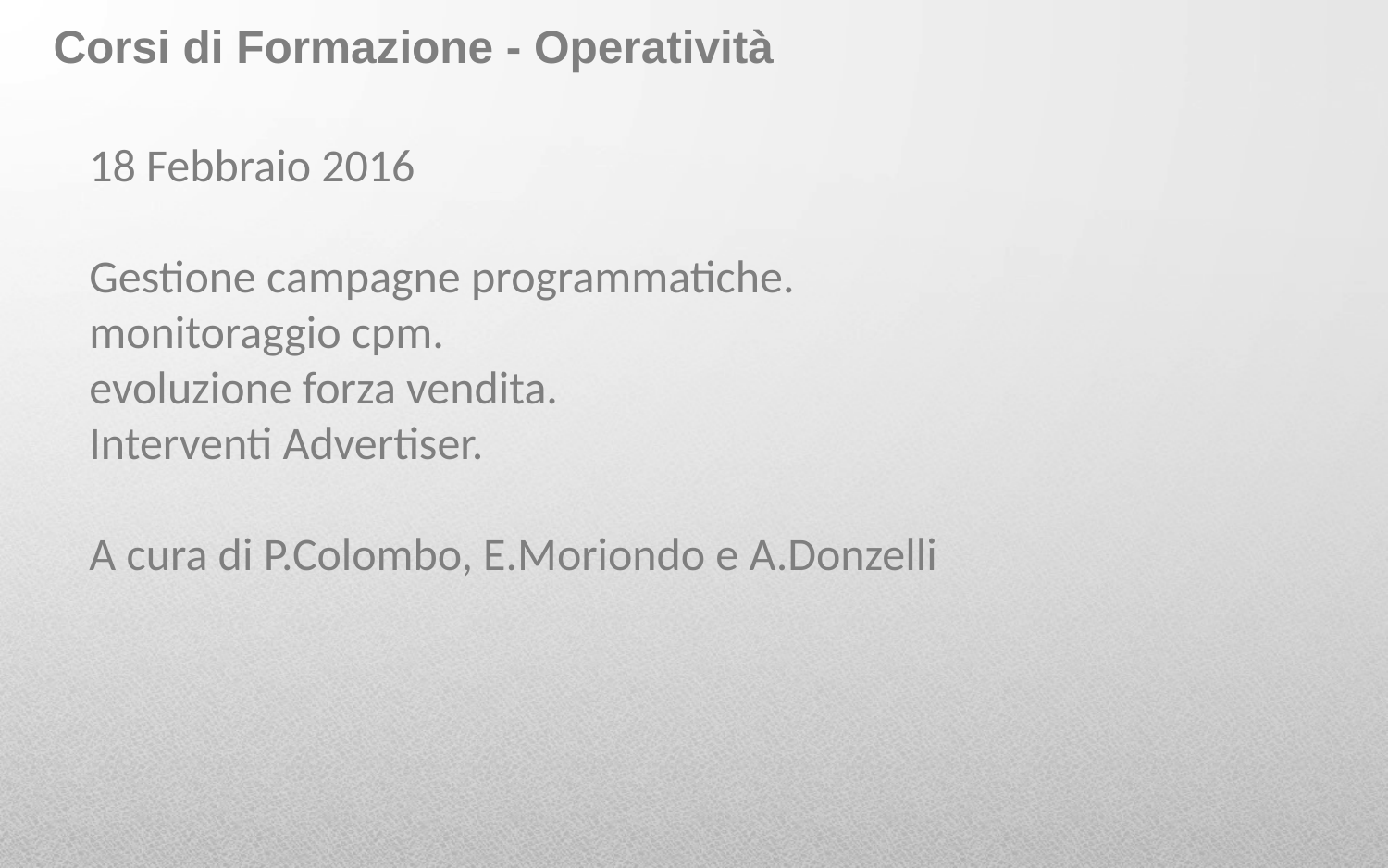

# Corsi di Formazione - Operatività
18 Febbraio 2016

Gestione campagne programmatiche.
monitoraggio cpm.
evoluzione forza vendita.
Interventi Advertiser.

A cura di P.Colombo, E.Moriondo e A.Donzelli